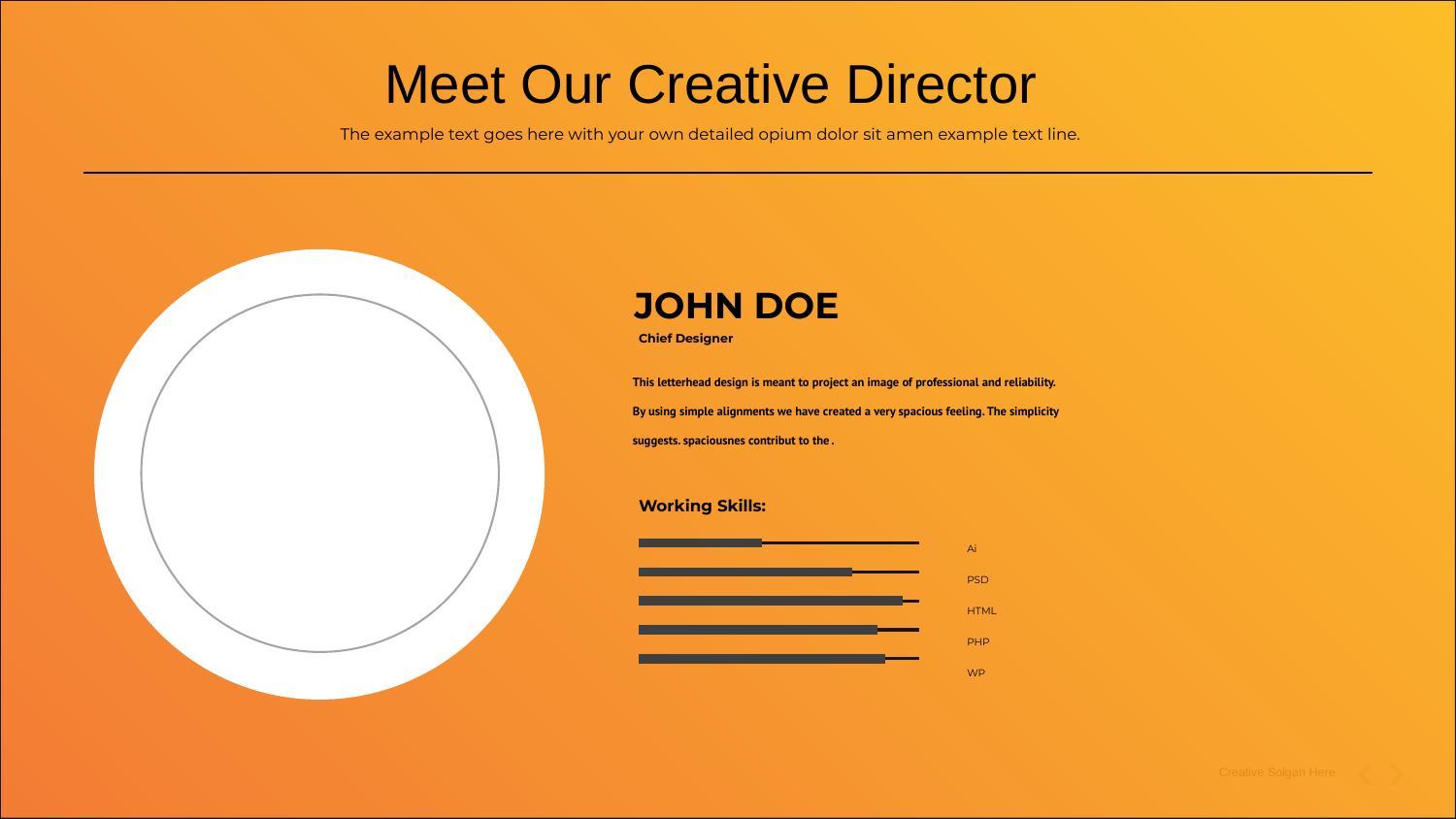

Meet Our Creative Director
The example text goes here with your own detailed opium dolor sit amen example text line.

JOHN DOE
Chief Designer

This letterhead design is meant to project an image of professional and reliability.
By using simple alignments we have created a very spacious feeling. The simplicity suggests. spaciousnes contribut to the .
Working Skills:
Ai
PSD
HTML
PHP
WP